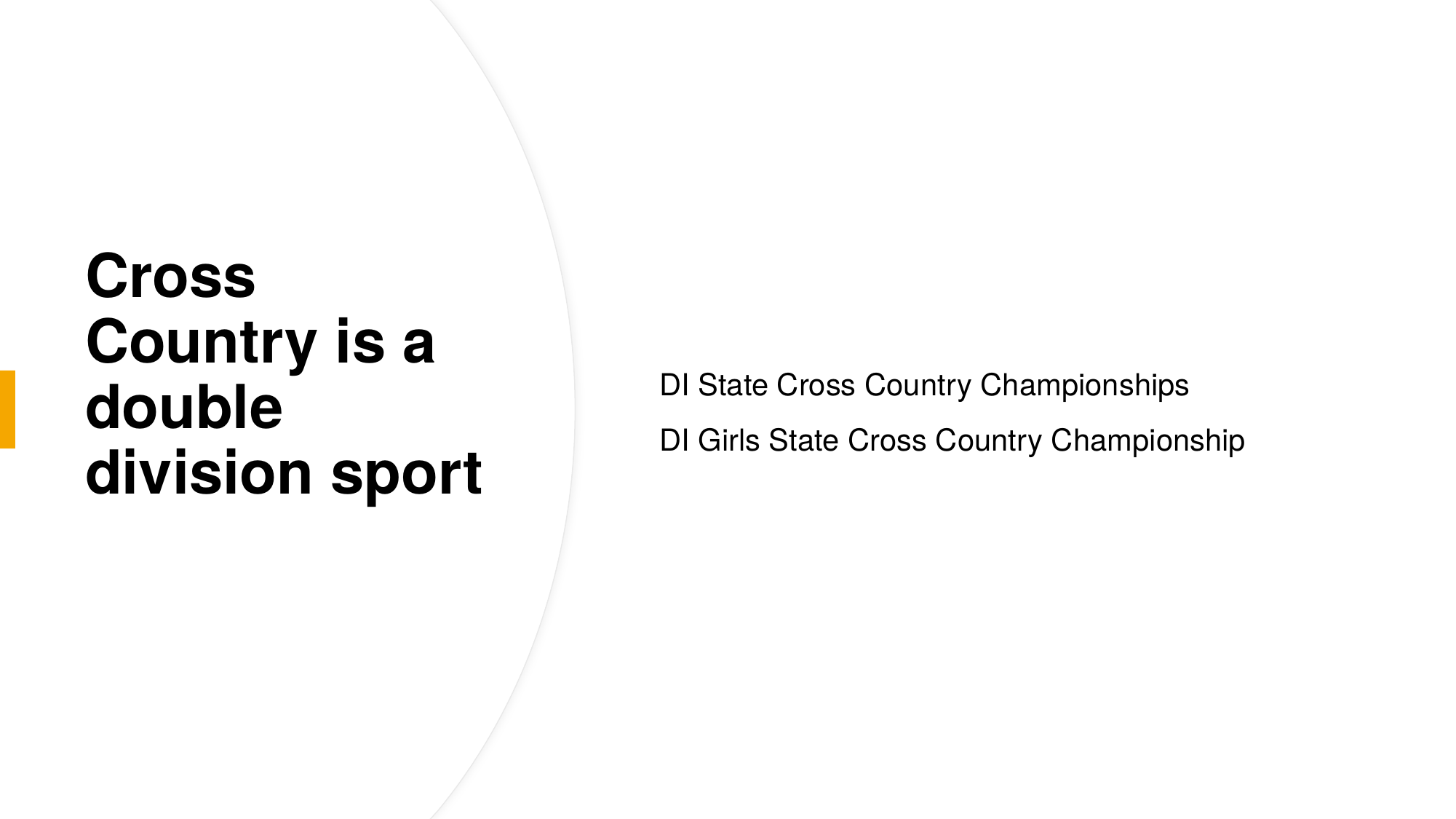

DI State Cross Country Championships
DI Girls State Cross Country Championship
# Cross Country is a double division sport